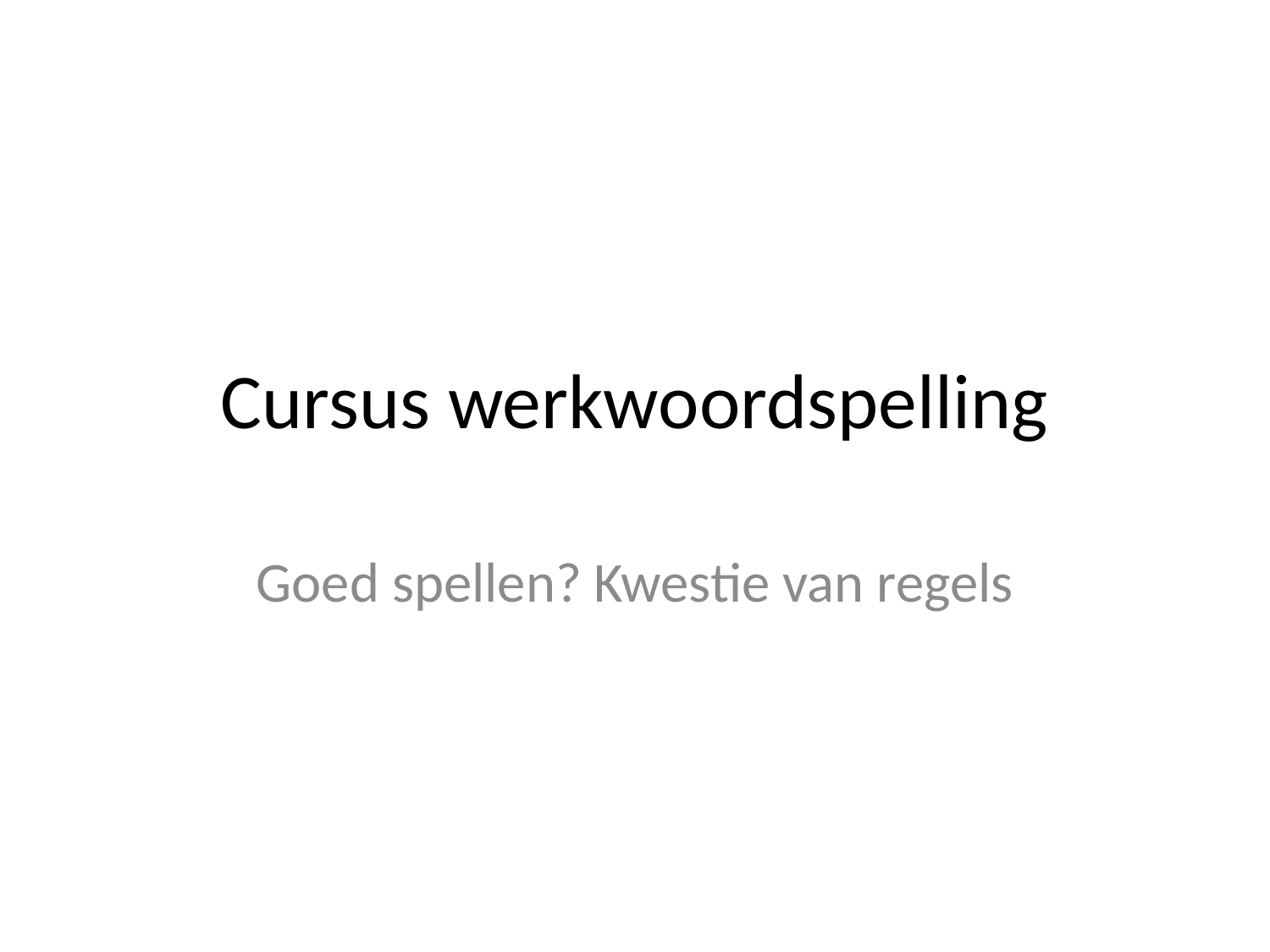

# Cursus werkwoordspelling
Goed spellen? Kwestie van regels